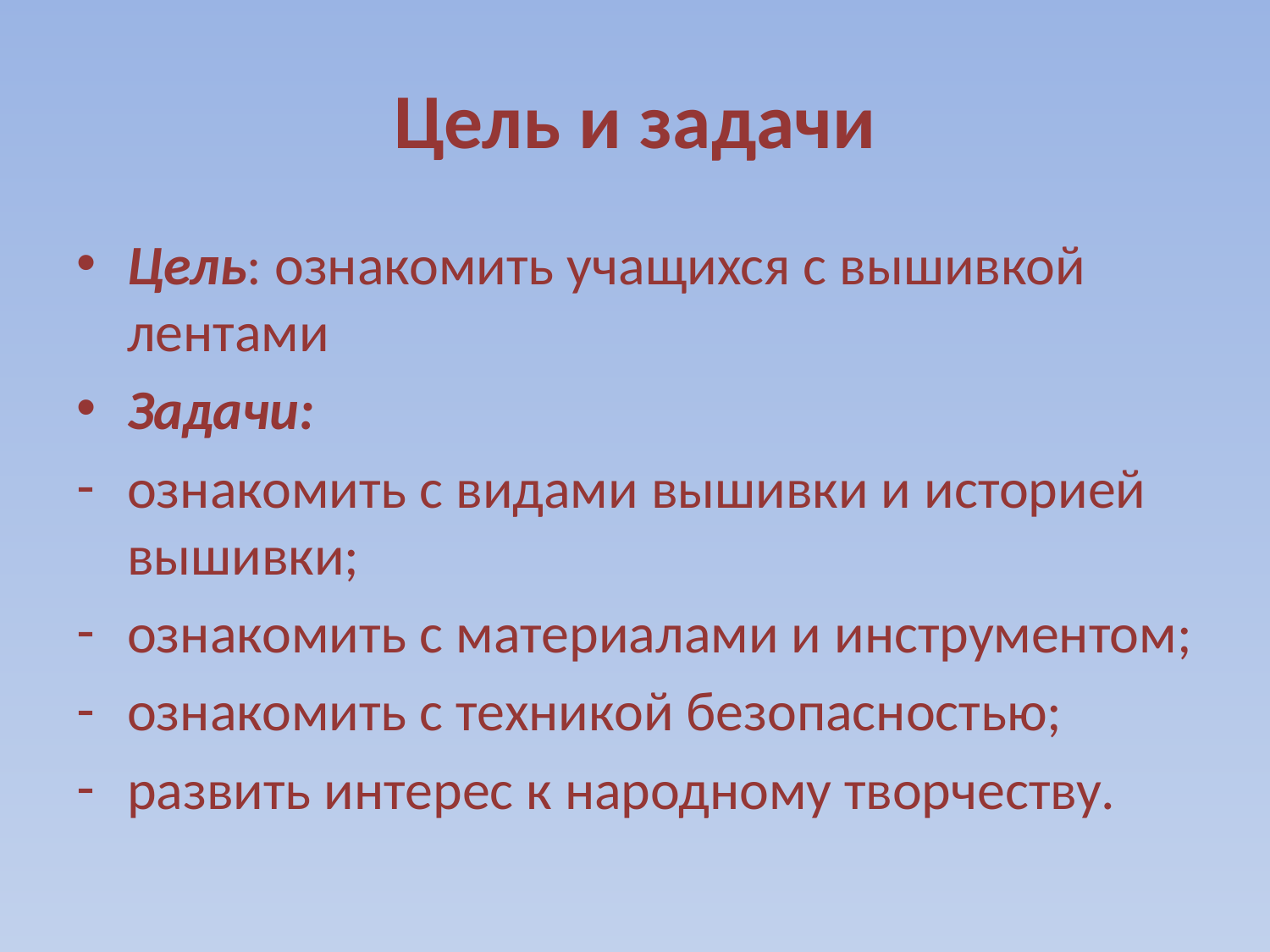

# Цель и задачи
Цель: ознакомить учащихся с вышивкой лентами
Задачи:
ознакомить с видами вышивки и историей вышивки;
ознакомить с материалами и инструментом;
ознакомить с техникой безопасностью;
развить интерес к народному творчеству.